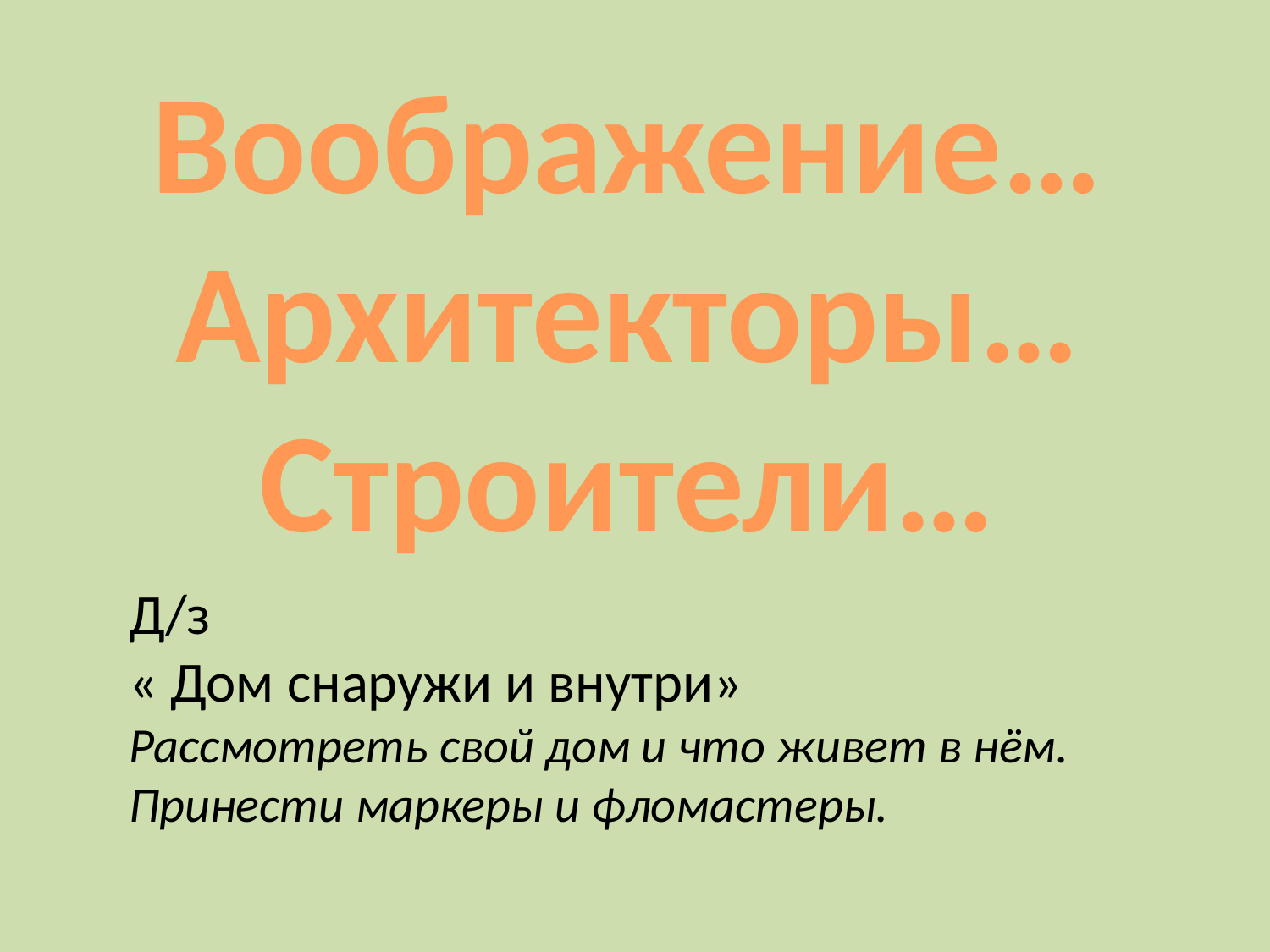

Воображение…
Архитекторы…
Строители…
Д/з
« Дом снаружи и внутри»
Рассмотреть свой дом и что живет в нём.
Принести маркеры и фломастеры.